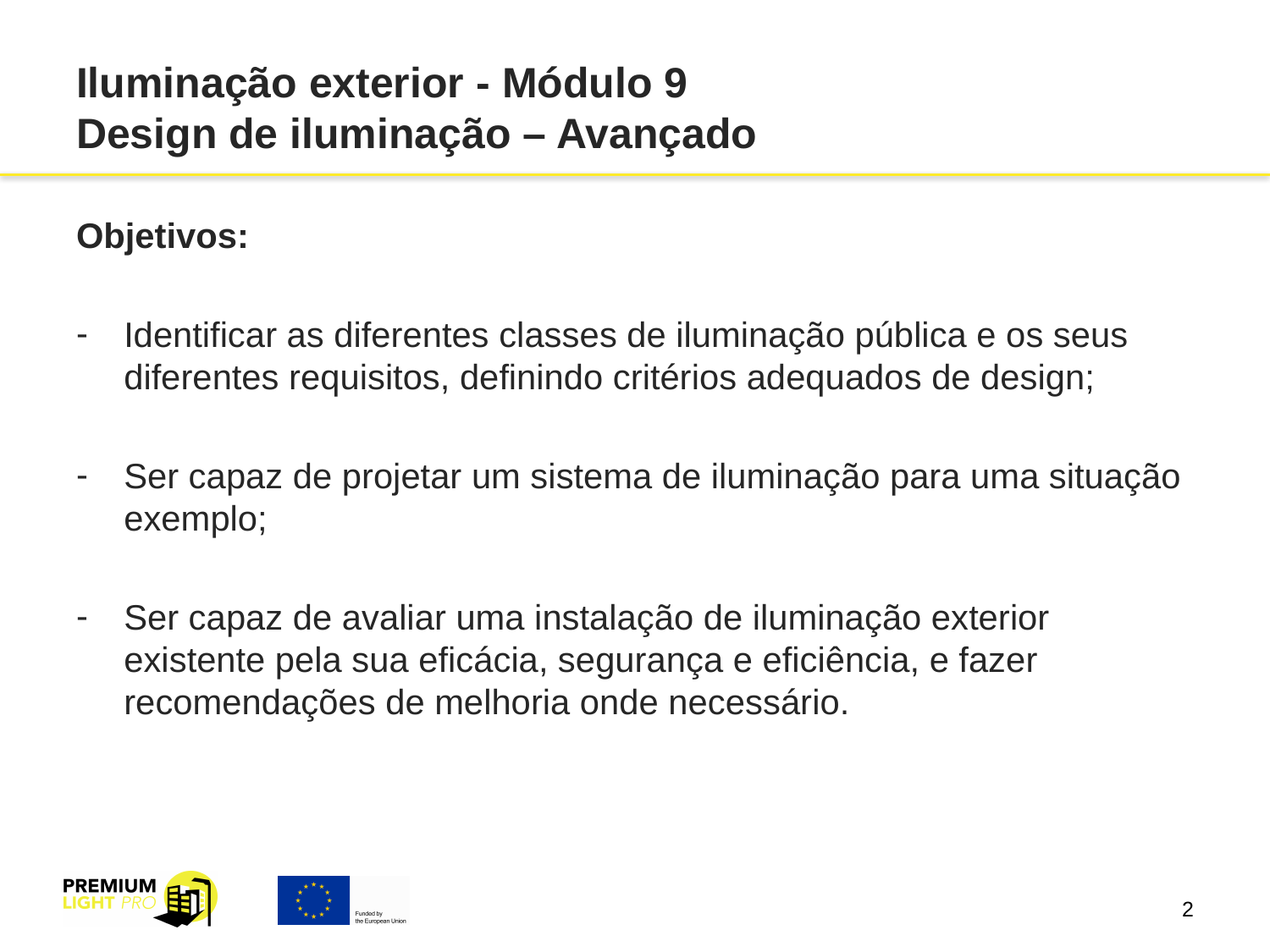

# Iluminação exterior - Módulo 9 Design de iluminação – Avançado
Objetivos:

Identificar as diferentes classes de iluminação pública e os seus diferentes requisitos, definindo critérios adequados de design;

Ser capaz de projetar um sistema de iluminação para uma situação exemplo;

Ser capaz de avaliar uma instalação de iluminação exterior existente pela sua eficácia, segurança e eficiência, e fazer recomendações de melhoria onde necessário.